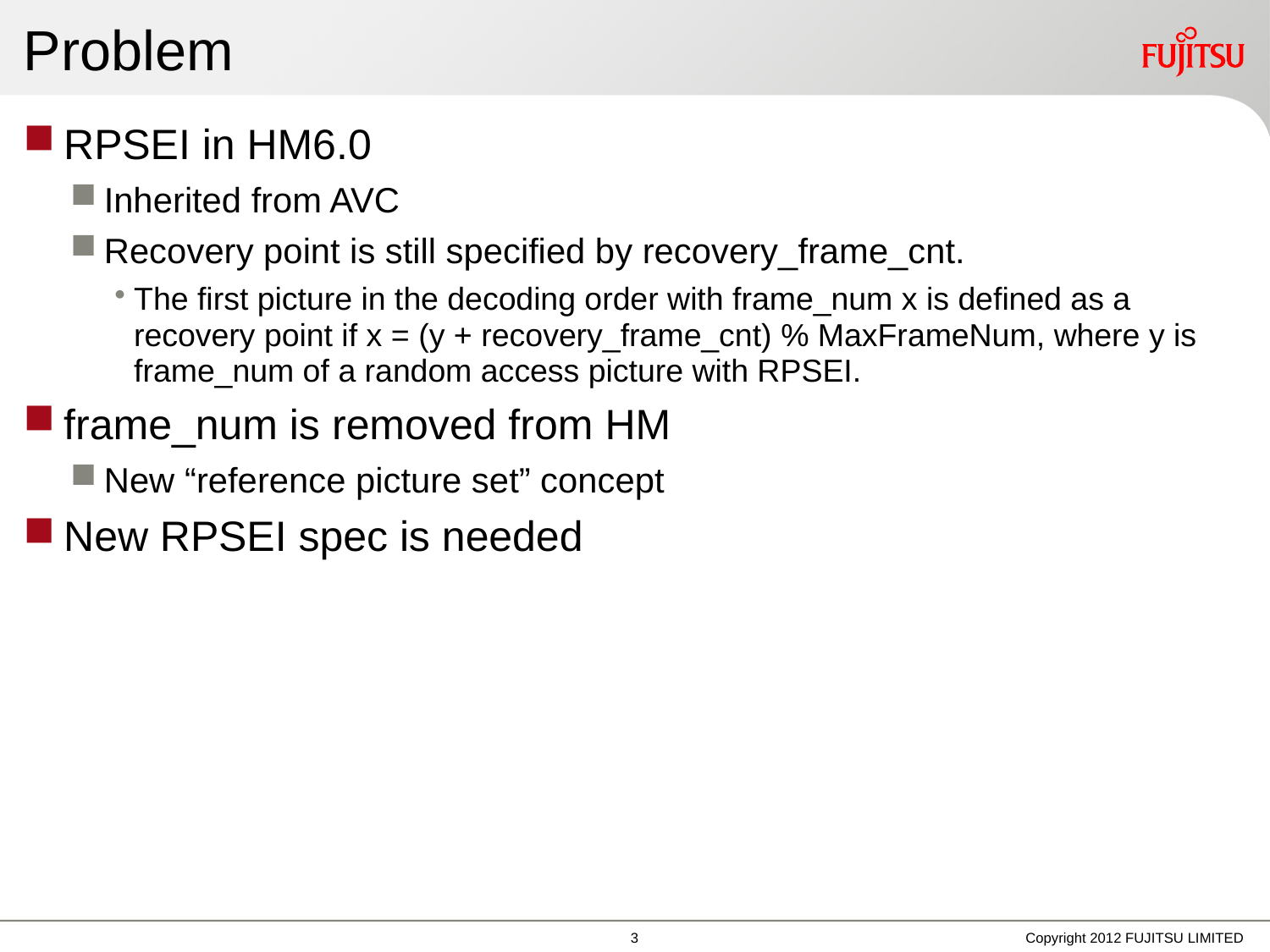

# Problem
RPSEI in HM6.0
Inherited from AVC
Recovery point is still specified by recovery_frame_cnt.
The first picture in the decoding order with frame_num x is defined as a recovery point if x = (y + recovery_frame_cnt) % MaxFrameNum, where y is frame_num of a random access picture with RPSEI.
frame_num is removed from HM
New “reference picture set” concept
New RPSEI spec is needed

3
Copyright 2012 FUJITSU LIMITED